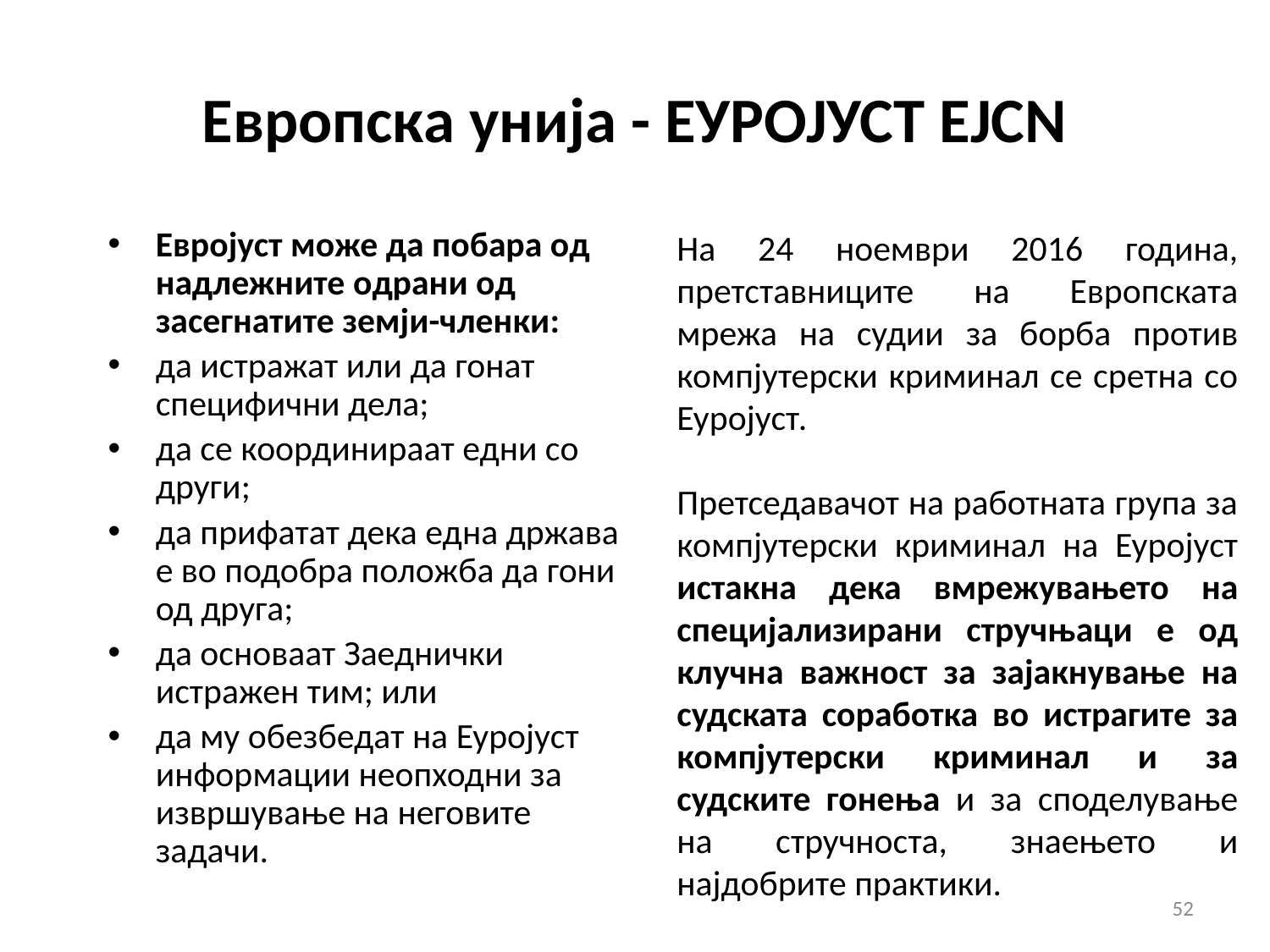

# Европска унија - ЕУРОЈУСТ EJCN
Евројуст може да побара од надлежните одрани од засегнатите земји-членки:
да истражат или да гонат специфични дела;
да се координираат едни со други;
да прифатат дека една држава е во подобра положба да гони од друга;
да основаат Заеднички истражен тим; или
да му обезбедат на Еуројуст информации неопходни за извршување на неговите задачи.

На 24 ноември 2016 година, претставниците на Европската мрежа на судии за борба против компјутерски криминал се сретна со Еуројуст.

Претседавачот на работната група за компјутерски криминал на Еуројуст истакна дека вмрежувањето на специјализирани стручњаци е од клучна важност за зајакнување на судската соработка во истрагите за компјутерски криминал и за судските гонења и за споделување на стручноста, знаењето и најдобрите практики.
52